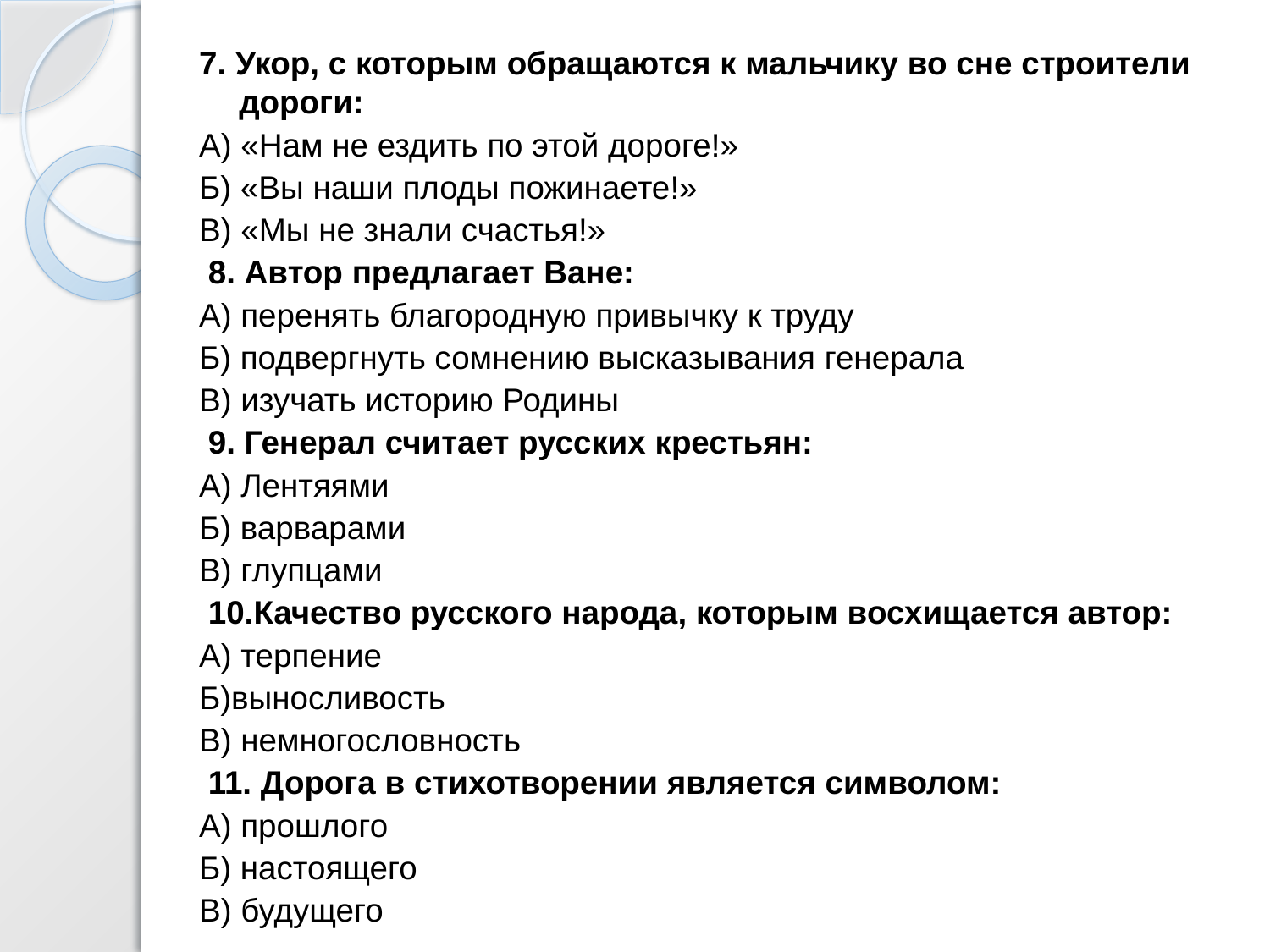

7. Укор, с которым обращаются к мальчику во сне строители дороги:
А) «Нам не ездить по этой дороге!»
Б) «Вы наши плоды пожинаете!»
В) «Мы не знали счастья!»
 8. Автор предлагает Ване:
А) перенять благородную привычку к труду
Б) подвергнуть сомнению высказывания генерала
В) изучать историю Родины
 9. Генерал считает русских крестьян:
А) Лентяями
Б) варварами
В) глупцами
 10.Качество русского народа, которым восхищается автор:
А) терпение
Б)выносливость
В) немногословность
 11. Дорога в стихотворении является символом:
А) прошлого
Б) настоящего
В) будущего